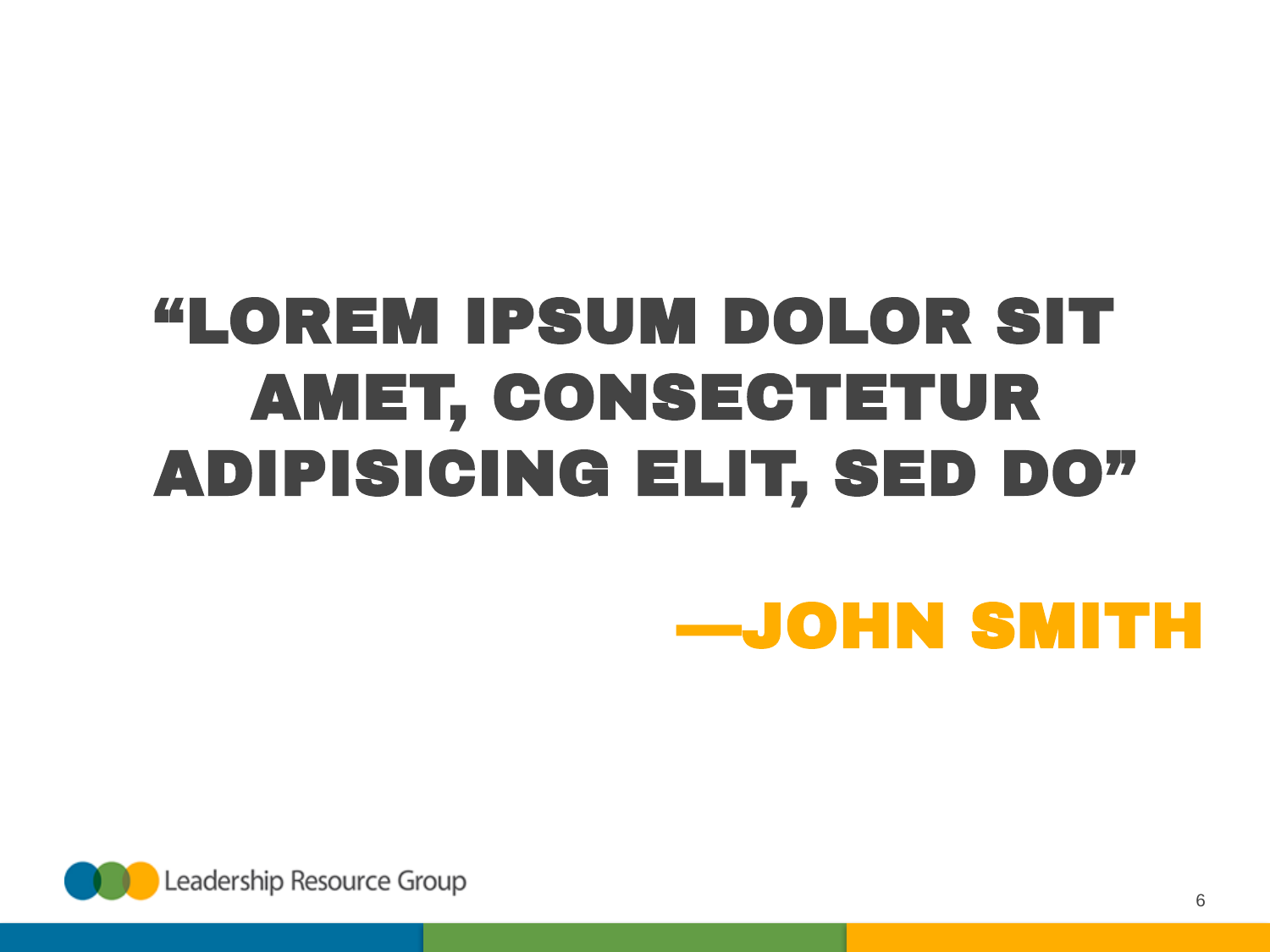

“Lorem ipsum dolor sit amet, consectetur adipisicing elit, sed do”
—John Smith